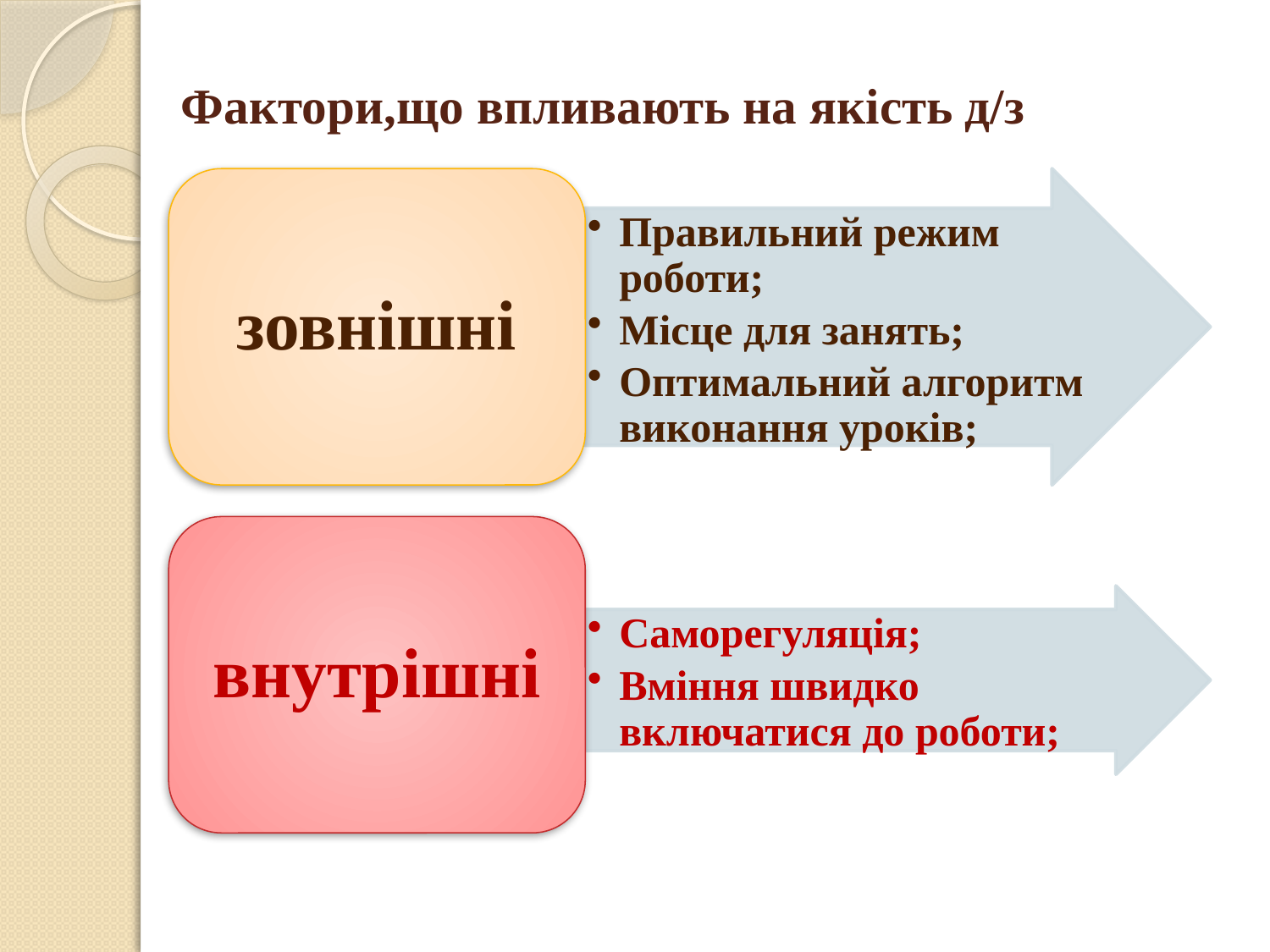

# Фактори,що впливають на якість д/з
Правильний режим роботи;
Місце для занять;
Оптимальний алгоритм виконання уроків;
зовнішні
Саморегуляція;
Вміння швидко включатися до роботи;
внутрішні